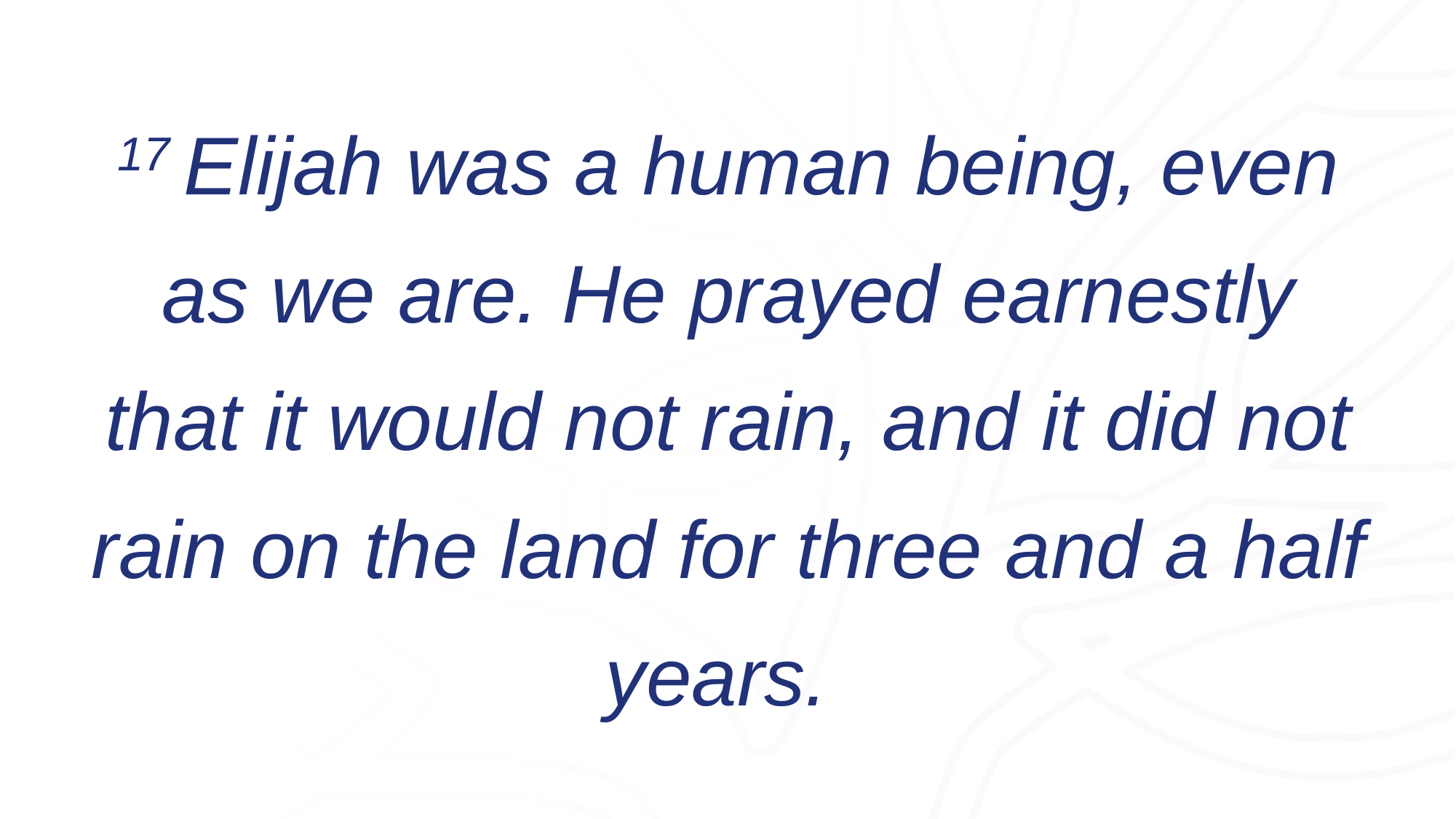

# 17 Elijah was a human being, even as we are. He prayed earnestly that it would not rain, and it did not rain on the land for three and a half years.